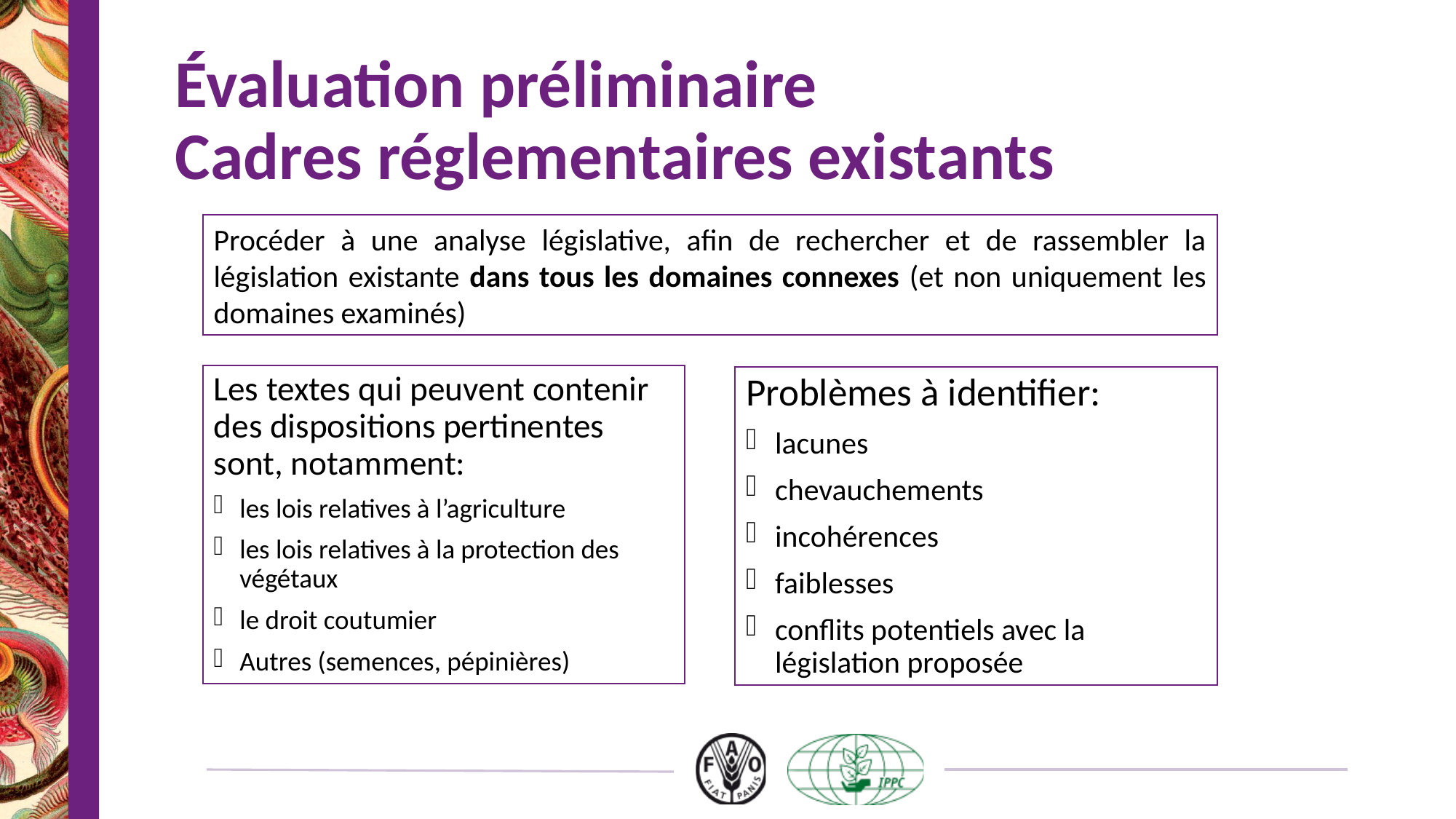

# Évaluation préliminaire Cadres réglementaires existants
Procéder à une analyse législative, afin de rechercher et de rassembler la législation existante dans tous les domaines connexes (et non uniquement les domaines examinés)
Les textes qui peuvent contenir des dispositions pertinentes sont, notamment:
les lois relatives à l’agriculture
les lois relatives à la protection des végétaux
le droit coutumier
Autres (semences, pépinières)

Problèmes à identifier:
lacunes
chevauchements
incohérences
faiblesses
conflits potentiels avec la législation proposée